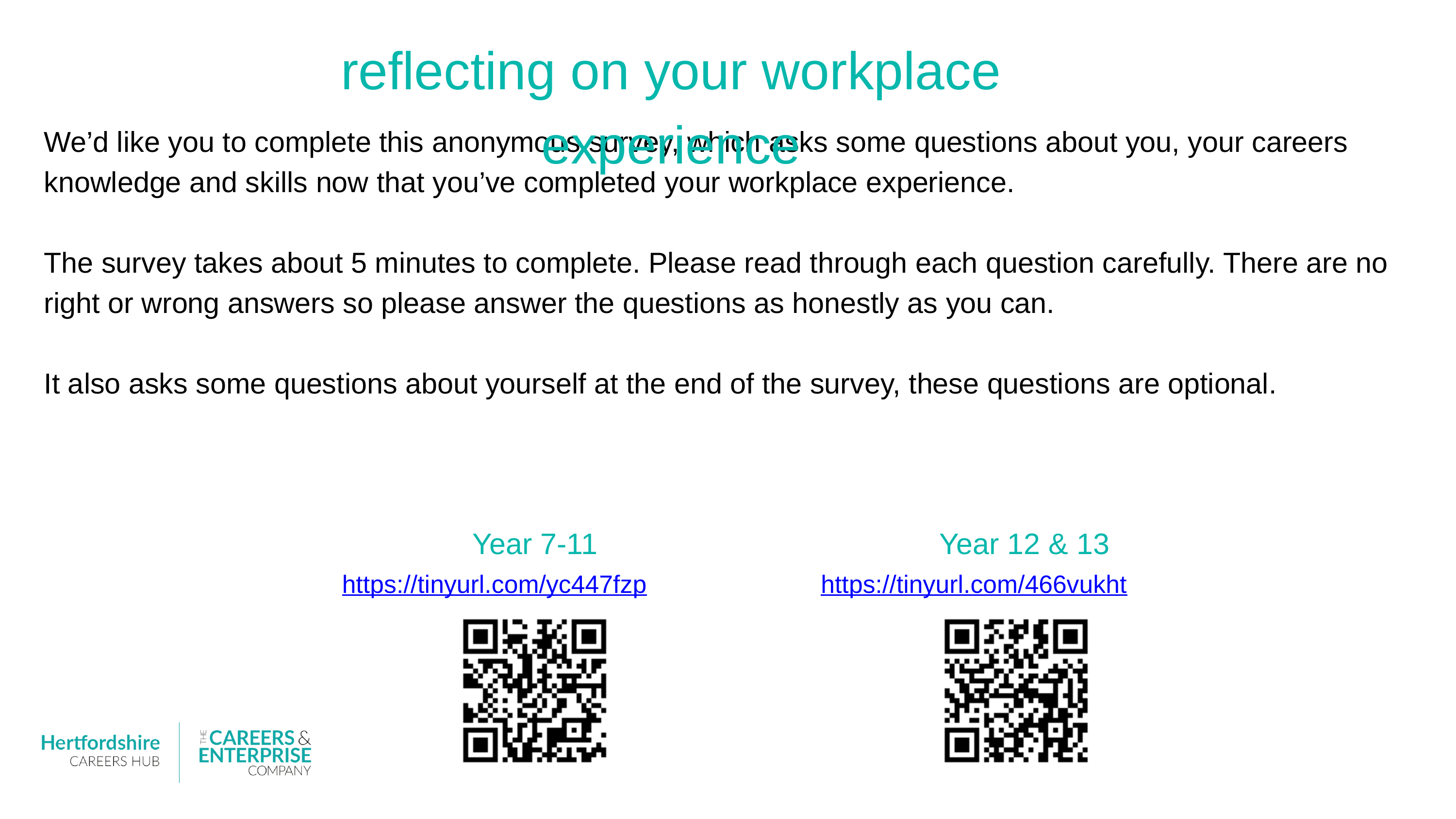

reflecting on your workplace experience
We’d like you to complete this anonymous survey, which asks some questions about you, your careers knowledge and skills now that you’ve completed your workplace experience.

The survey takes about 5 minutes to complete. Please read through each question carefully. There are no right or wrong answers so please answer the questions as honestly as you can.

It also asks some questions about yourself at the end of the survey, these questions are optional.
Year 7-11
Year 12 & 13
https://tinyurl.com/yc447fzp
https://tinyurl.com/466vukht